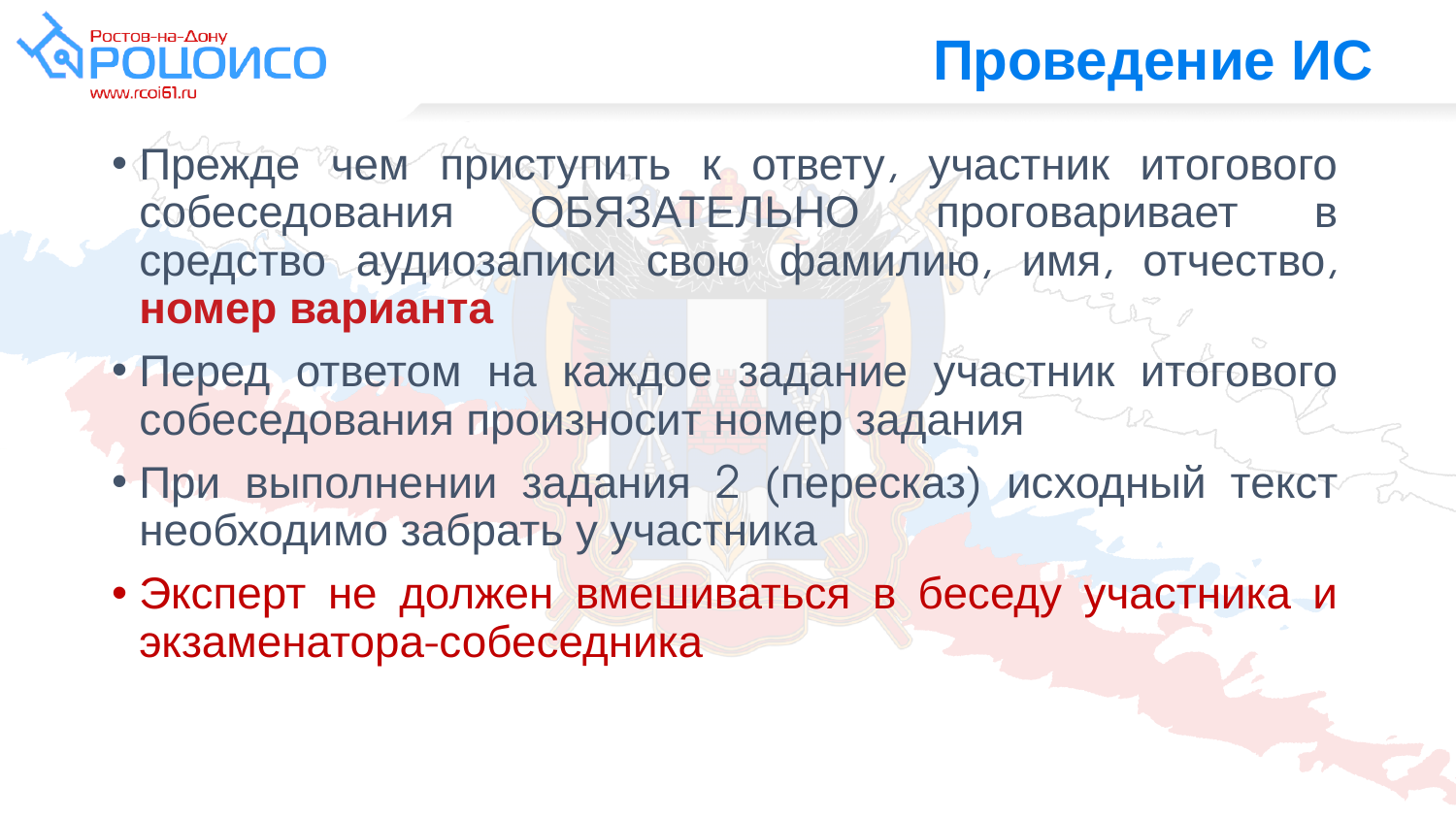

Проведение ИС
Прежде чем приступить к ответу, участник итогового собеседования ОБЯЗАТЕЛЬНО проговаривает в средство аудиозаписи свою фамилию, имя, отчество, номер варианта
Перед ответом на каждое задание участник итогового собеседования произносит номер задания
При выполнении задания 2 (пересказ) исходный текст необходимо забрать у участника
Эксперт не должен вмешиваться в беседу участника и экзаменатора-собеседника